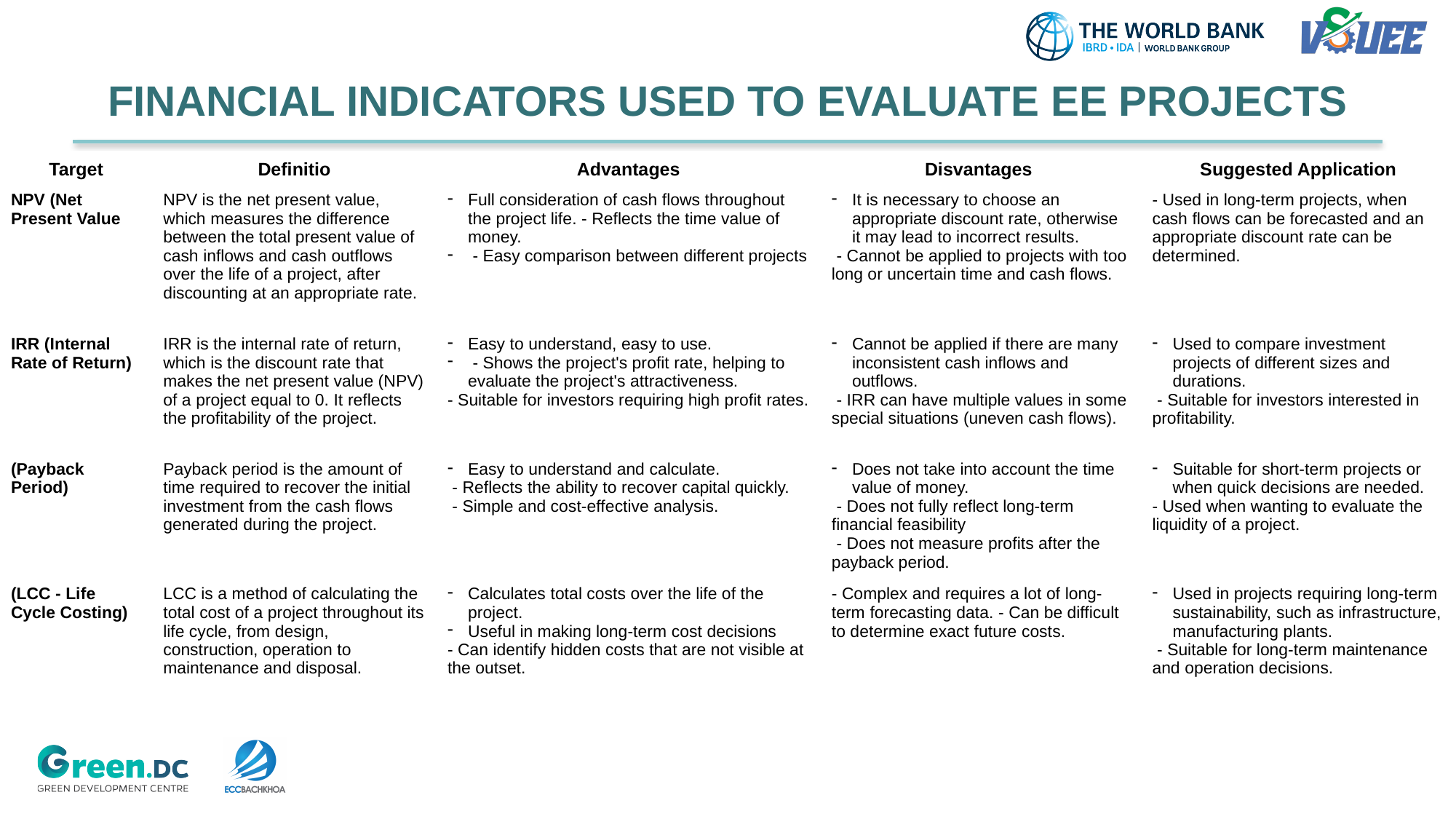

# FINANCIAL INDICATORS USED TO EVALUATE EE PROJECTS
| Target | Definitio | Advantages | Disvantages | Suggested Application |
| --- | --- | --- | --- | --- |
| NPV (Net Present Value | NPV is the net present value, which measures the difference between the total present value of cash inflows and cash outflows over the life of a project, after discounting at an appropriate rate. | Full consideration of cash flows throughout the project life. - Reflects the time value of money. - Easy comparison between different projects | It is necessary to choose an appropriate discount rate, otherwise it may lead to incorrect results. - Cannot be applied to projects with too long or uncertain time and cash flows. | - Used in long-term projects, when cash flows can be forecasted and an appropriate discount rate can be determined. |
| IRR (Internal Rate of Return) | IRR is the internal rate of return, which is the discount rate that makes the net present value (NPV) of a project equal to 0. It reflects the profitability of the project. | Easy to understand, easy to use. - Shows the project's profit rate, helping to evaluate the project's attractiveness. - Suitable for investors requiring high profit rates. | Cannot be applied if there are many inconsistent cash inflows and outflows. - IRR can have multiple values ​​in some special situations (uneven cash flows). | Used to compare investment projects of different sizes and durations. - Suitable for investors interested in profitability. |
| (Payback Period) | Payback period is the amount of time required to recover the initial investment from the cash flows generated during the project. | Easy to understand and calculate. - Reflects the ability to recover capital quickly. - Simple and cost-effective analysis. | Does not take into account the time value of money. - Does not fully reflect long-term financial feasibility - Does not measure profits after the payback period. | Suitable for short-term projects or when quick decisions are needed. - Used when wanting to evaluate the liquidity of a project. |
| (LCC - Life Cycle Costing) | LCC is a method of calculating the total cost of a project throughout its life cycle, from design, construction, operation to maintenance and disposal. | Calculates total costs over the life of the project. Useful in making long-term cost decisions - Can identify hidden costs that are not visible at the outset. | - Complex and requires a lot of long-term forecasting data. - Can be difficult to determine exact future costs. | Used in projects requiring long-term sustainability, such as infrastructure, manufacturing plants. - Suitable for long-term maintenance and operation decisions. |